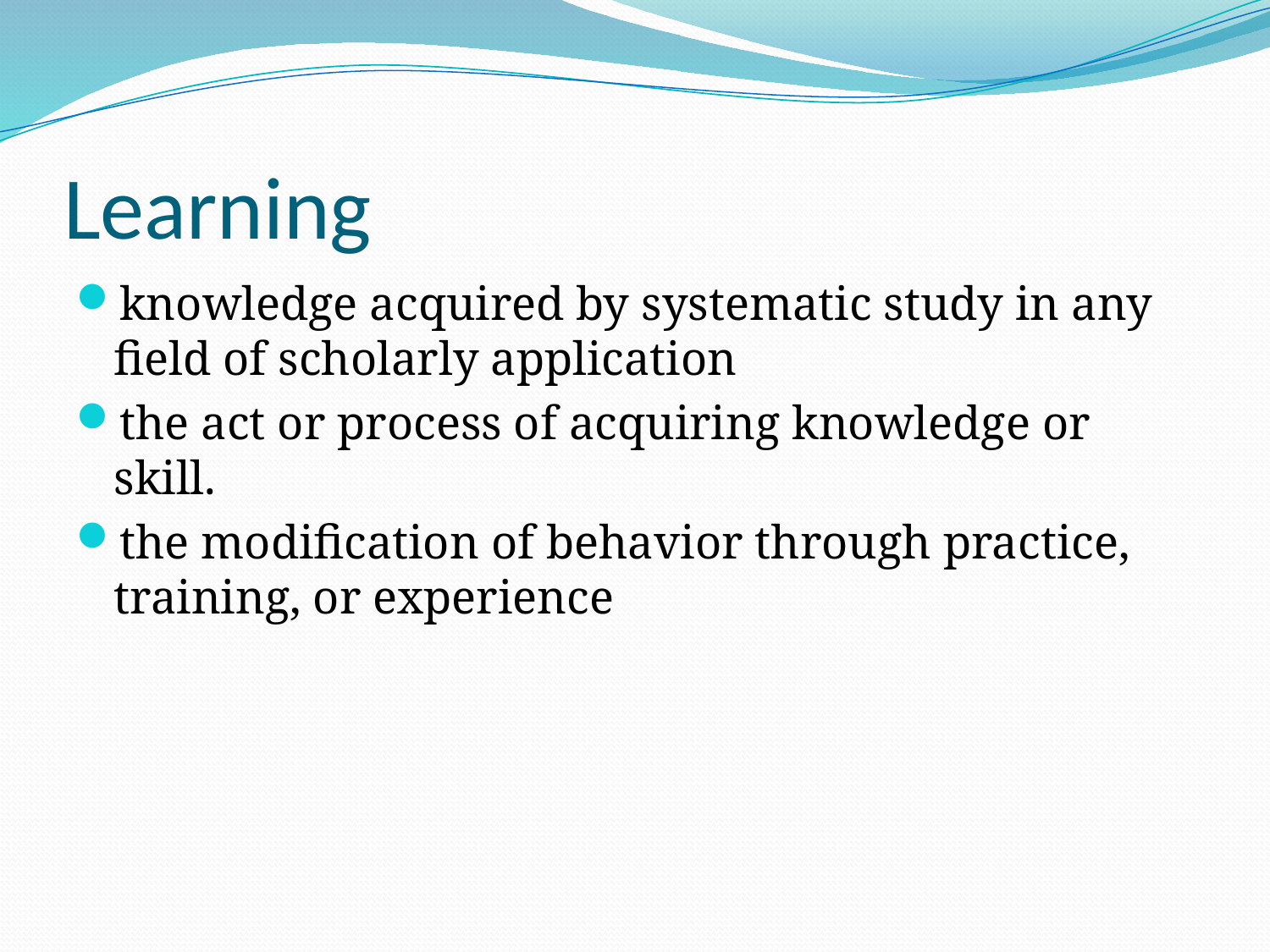

# Learning
knowledge acquired by systematic study in any field of scholarly application
the act or process of acquiring knowledge or skill.
the modification of behavior through practice, training, or experience